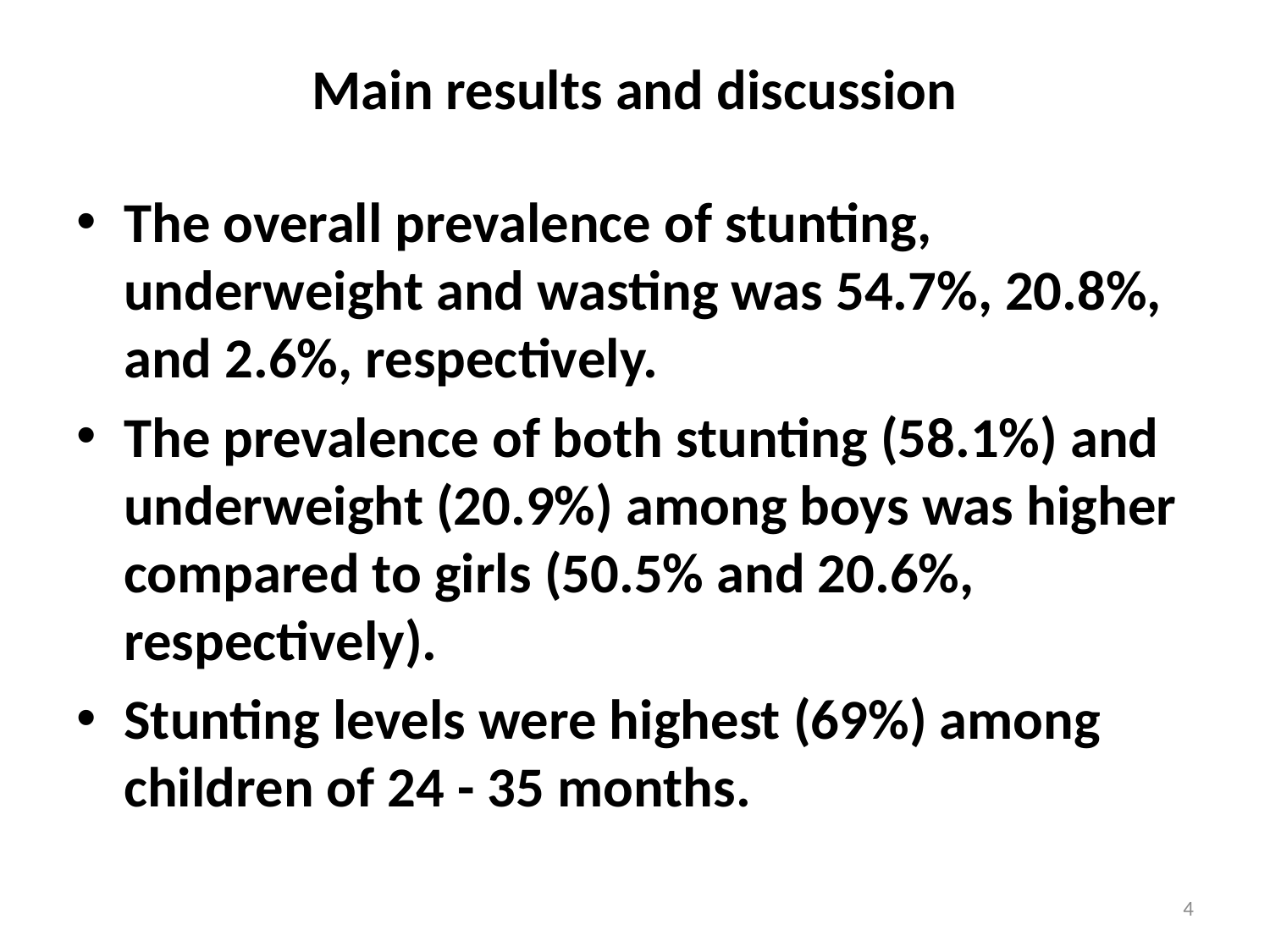

# Main results and discussion
The overall prevalence of stunting, underweight and wasting was 54.7%, 20.8%, and 2.6%, respectively.
The prevalence of both stunting (58.1%) and underweight (20.9%) among boys was higher compared to girls (50.5% and 20.6%, respectively).
Stunting levels were highest (69%) among children of 24 - 35 months.
4